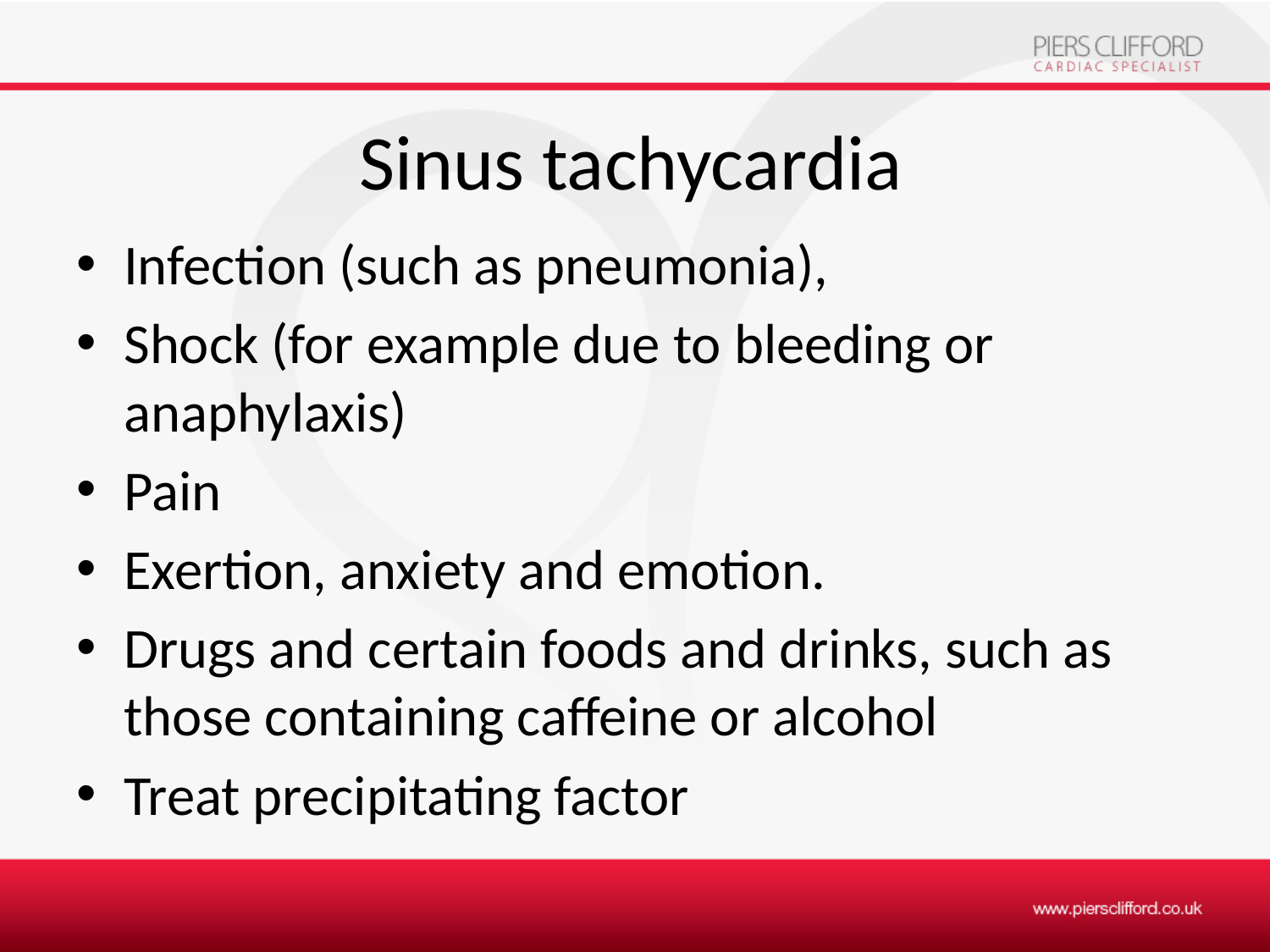

# Sinus tachycardia
Infection (such as pneumonia),
Shock (for example due to bleeding or anaphylaxis)
Pain
Exertion, anxiety and emotion.
Drugs and certain foods and drinks, such as those containing caffeine or alcohol
Treat precipitating factor